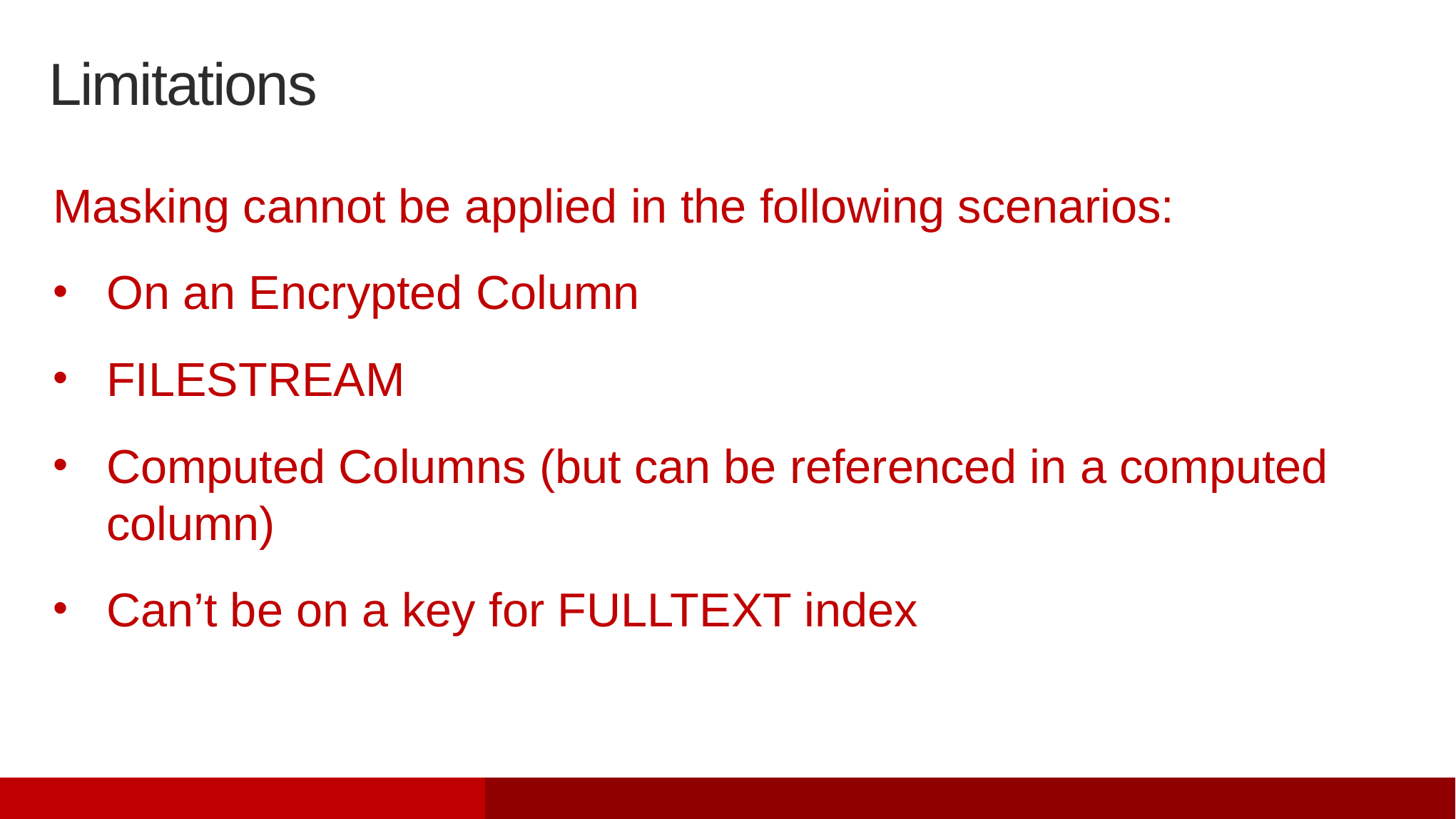

# Limitations
Masking cannot be applied in the following scenarios:
On an Encrypted Column
FILESTREAM
Computed Columns (but can be referenced in a computed column)
Can’t be on a key for FULLTEXT index